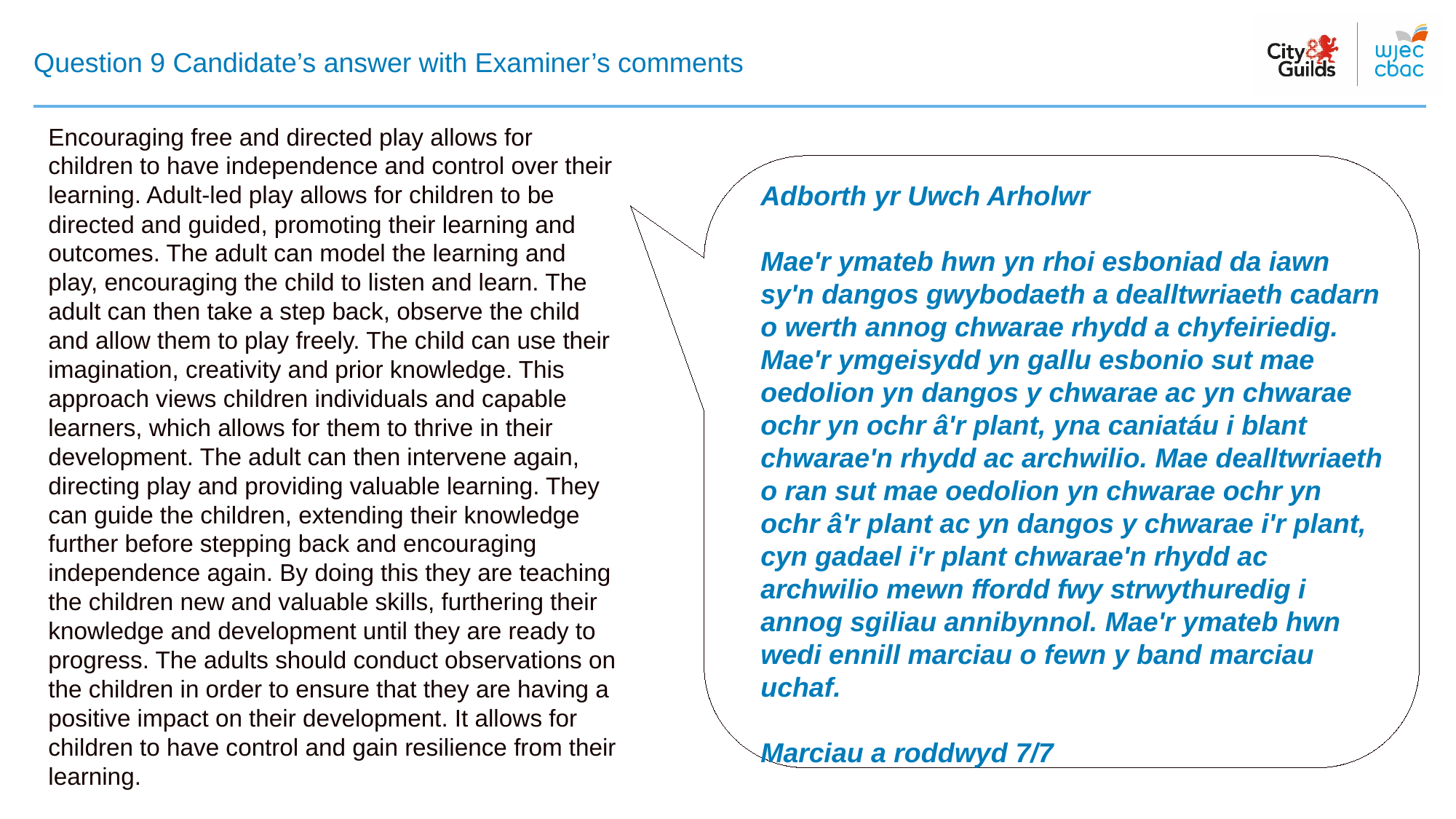

# Question 9 Candidate’s answer with Examiner’s comments
Encouraging free and directed play allows for children to have independence and control over their learning. Adult-led play allows for children to be directed and guided, promoting their learning and outcomes. The adult can model the learning and play, encouraging the child to listen and learn. The adult can then take a step back, observe the child and allow them to play freely. The child can use their imagination, creativity and prior knowledge. This approach views children individuals and capable learners, which allows for them to thrive in their development. The adult can then intervene again, directing play and providing valuable learning. They can guide the children, extending their knowledge further before stepping back and encouraging independence again. By doing this they are teaching the children new and valuable skills, furthering their knowledge and development until they are ready to progress. The adults should conduct observations on the children in order to ensure that they are having a positive impact on their development. It allows for children to have control and gain resilience from their learning.

Adborth yr Uwch Arholwr​
​
​Mae'r ymateb hwn yn rhoi esboniad da iawn sy'n dangos gwybodaeth a dealltwriaeth cadarn o werth annog chwarae rhydd a chyfeiriedig. Mae'r ymgeisydd yn gallu esbonio sut mae oedolion yn dangos y chwarae ac yn chwarae ochr yn ochr â'r plant, yna caniatáu i blant chwarae'n rhydd ac archwilio. Mae dealltwriaeth o ran sut mae oedolion yn chwarae ochr yn ochr â'r plant ac yn dangos y chwarae i'r plant, cyn gadael i'r plant chwarae'n rhydd ac archwilio mewn ffordd fwy strwythuredig i annog sgiliau annibynnol. Mae'r ymateb hwn wedi ennill marciau o fewn y band marciau uchaf.

Marciau a roddwyd 7/7